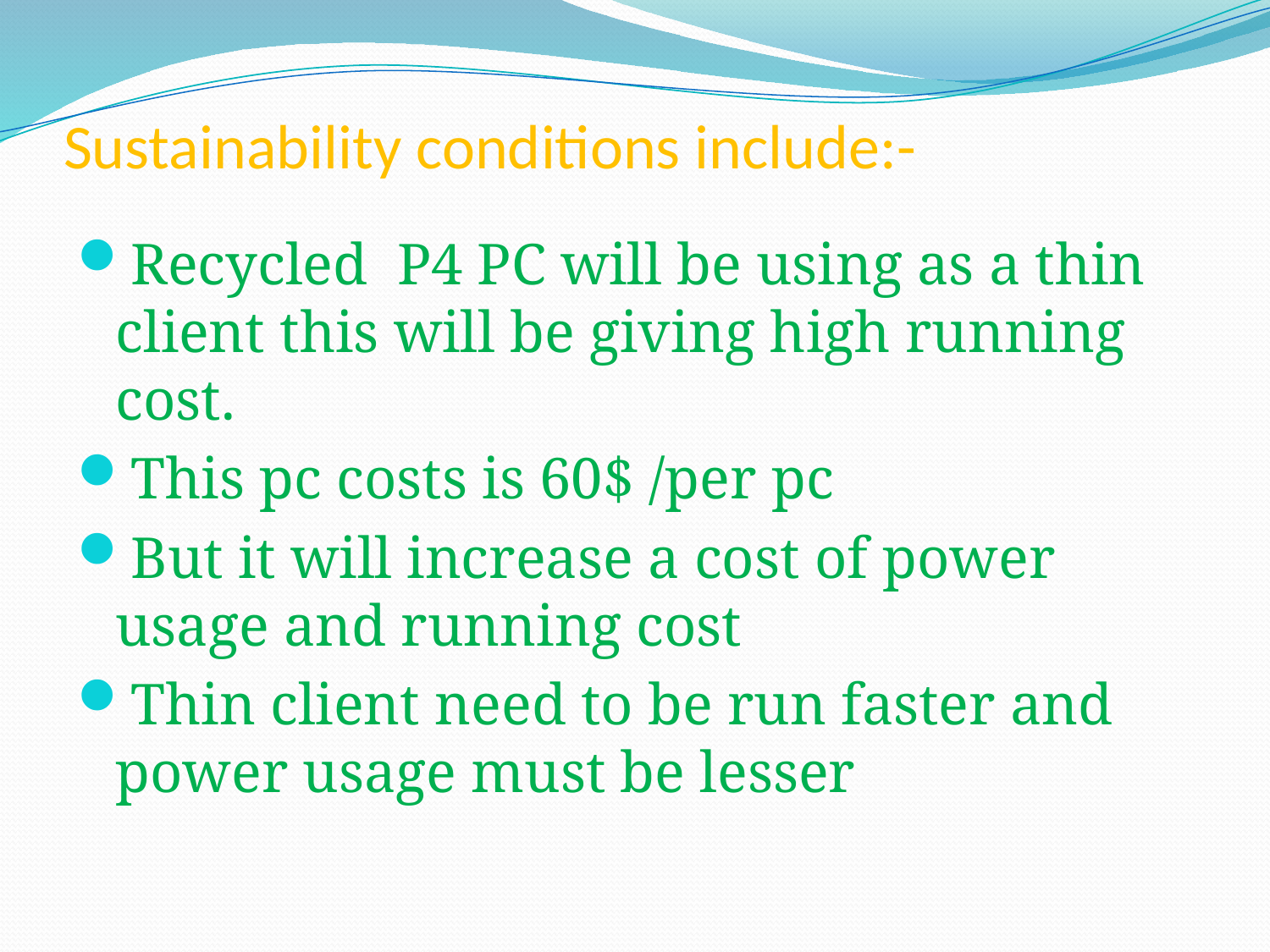

# Sustainability conditions include:-
Recycled  P4 PC will be using as a thin client this will be giving high running cost.
This pc costs is 60$ /per pc
But it will increase a cost of power usage and running cost
Thin client need to be run faster and power usage must be lesser